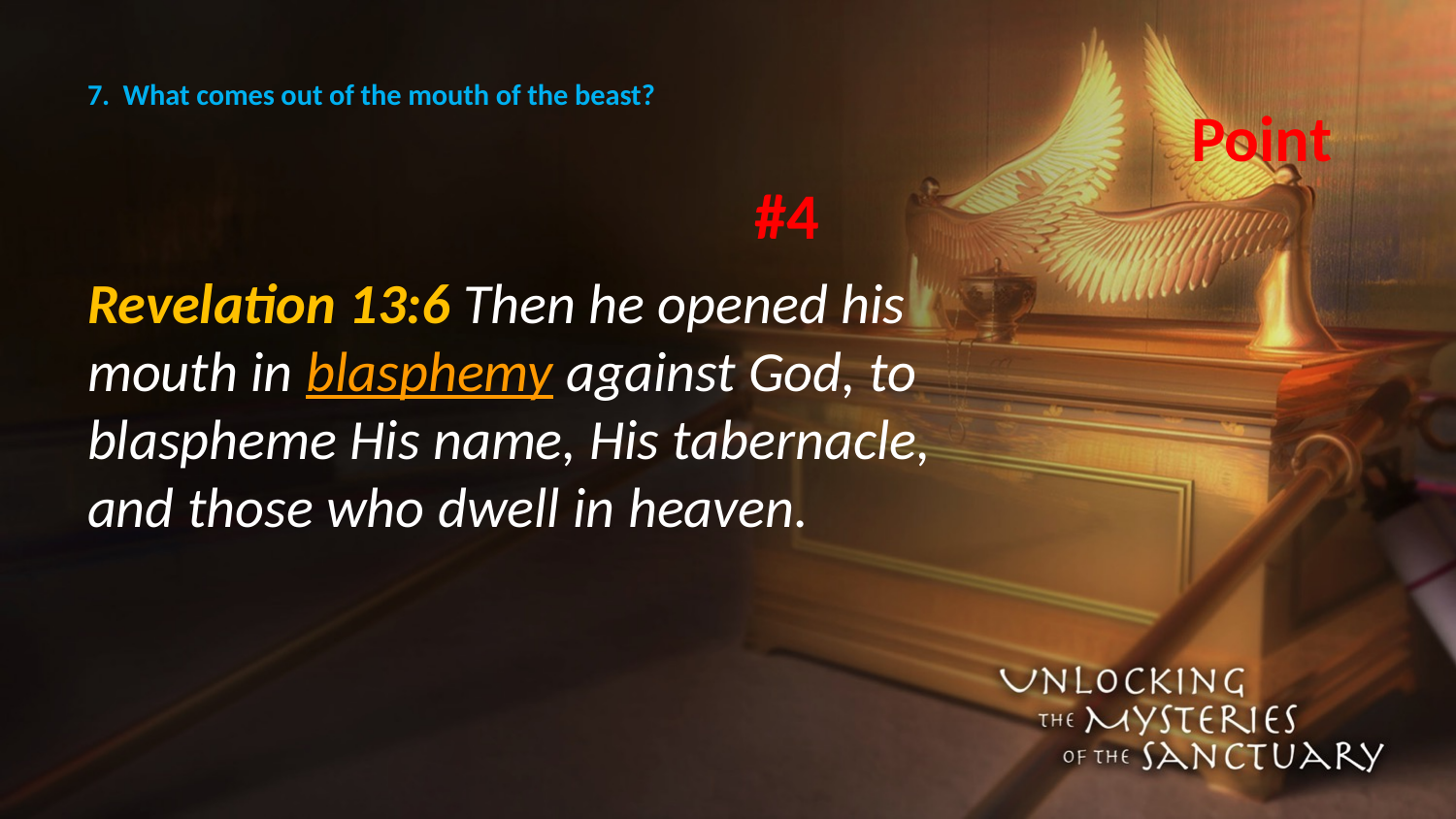

# 7.  What comes out of the mouth of the beast?

			Point #4
Revelation 13:6 Then he opened his mouth in blasphemy against God, to blaspheme His name, His tabernacle, and those who dwell in heaven.